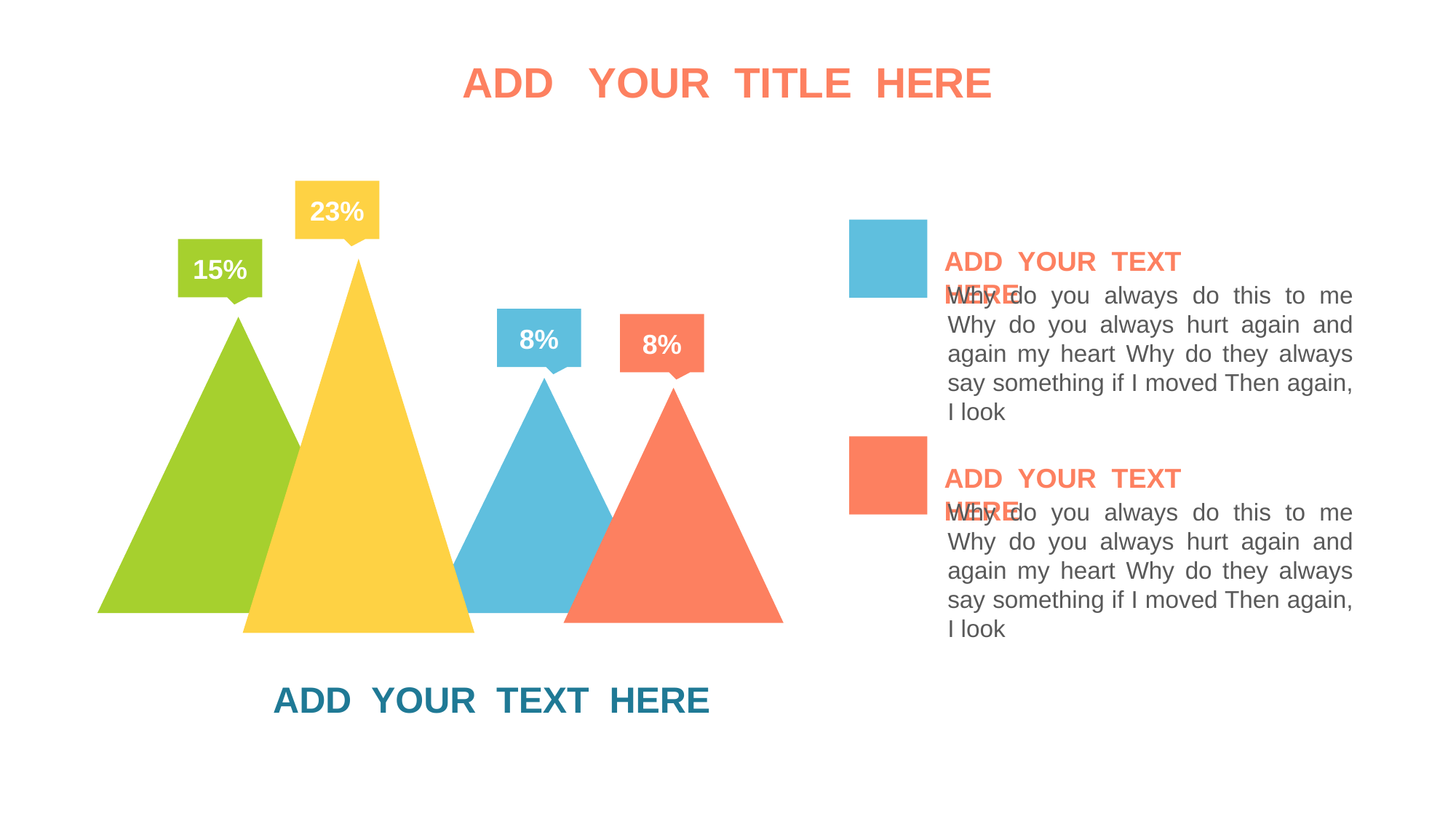

ADD   YOUR  TITLE  HERE
23%

ADD  YOUR  TEXT  HERE
15%

Why do you always do this to me Why do you always hurt again and again my heart Why do they always say something if I moved Then again, I look
8%
8%

ADD  YOUR  TEXT  HERE
Why do you always do this to me Why do you always hurt again and again my heart Why do they always say something if I moved Then again, I look
ADD  YOUR  TEXT  HERE